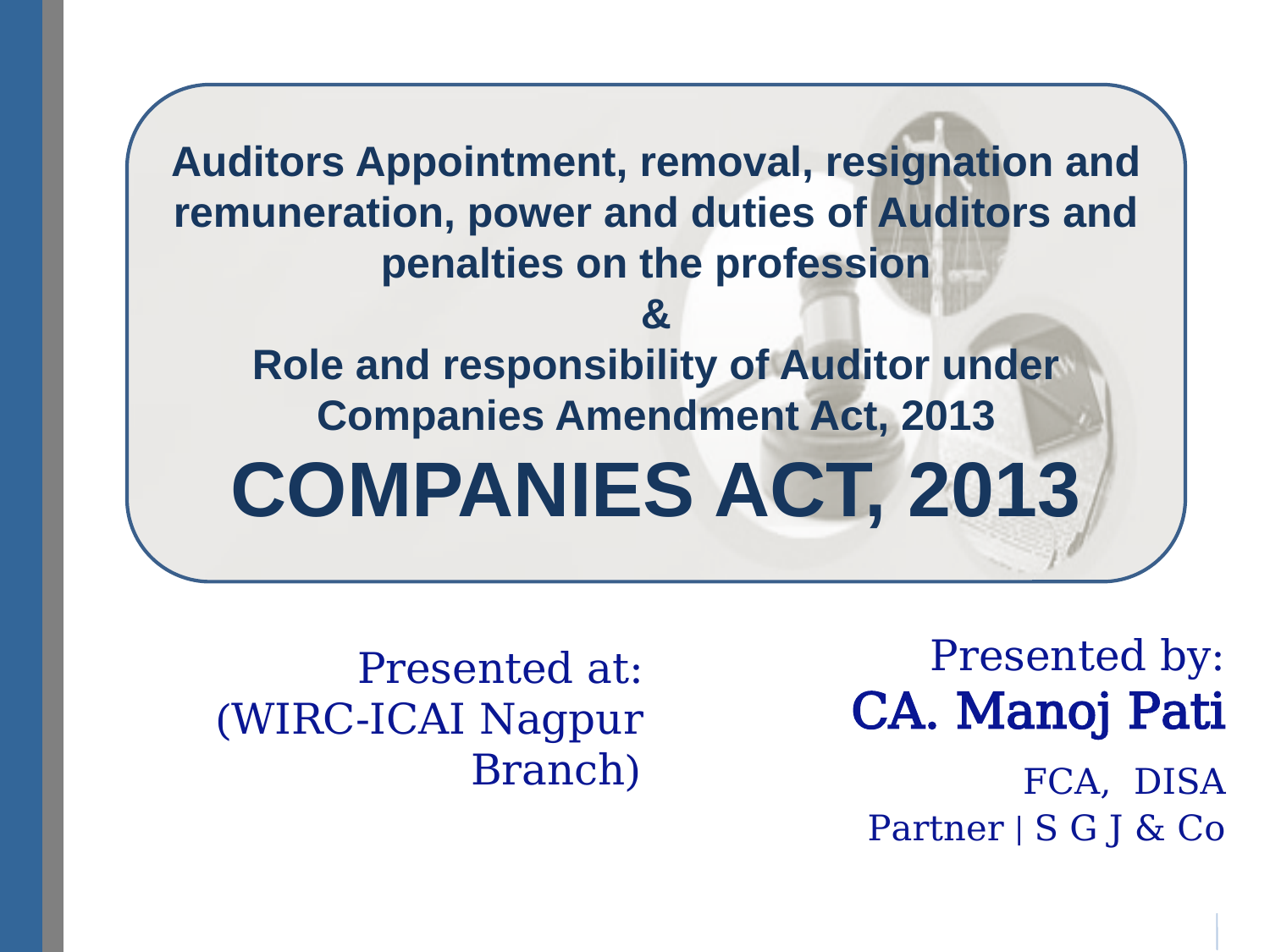

Auditors Appointment, removal, resignation and remuneration, power and duties of Auditors and penalties on the profession
&
Role and responsibility of Auditor under Companies Amendment Act, 2013
COMPANIES ACT, 2013
Presented by:
CA. Manoj Pati
  	     FCA,  DISA
Partner | S G J & Co
Presented at:
(WIRC-ICAI Nagpur Branch)